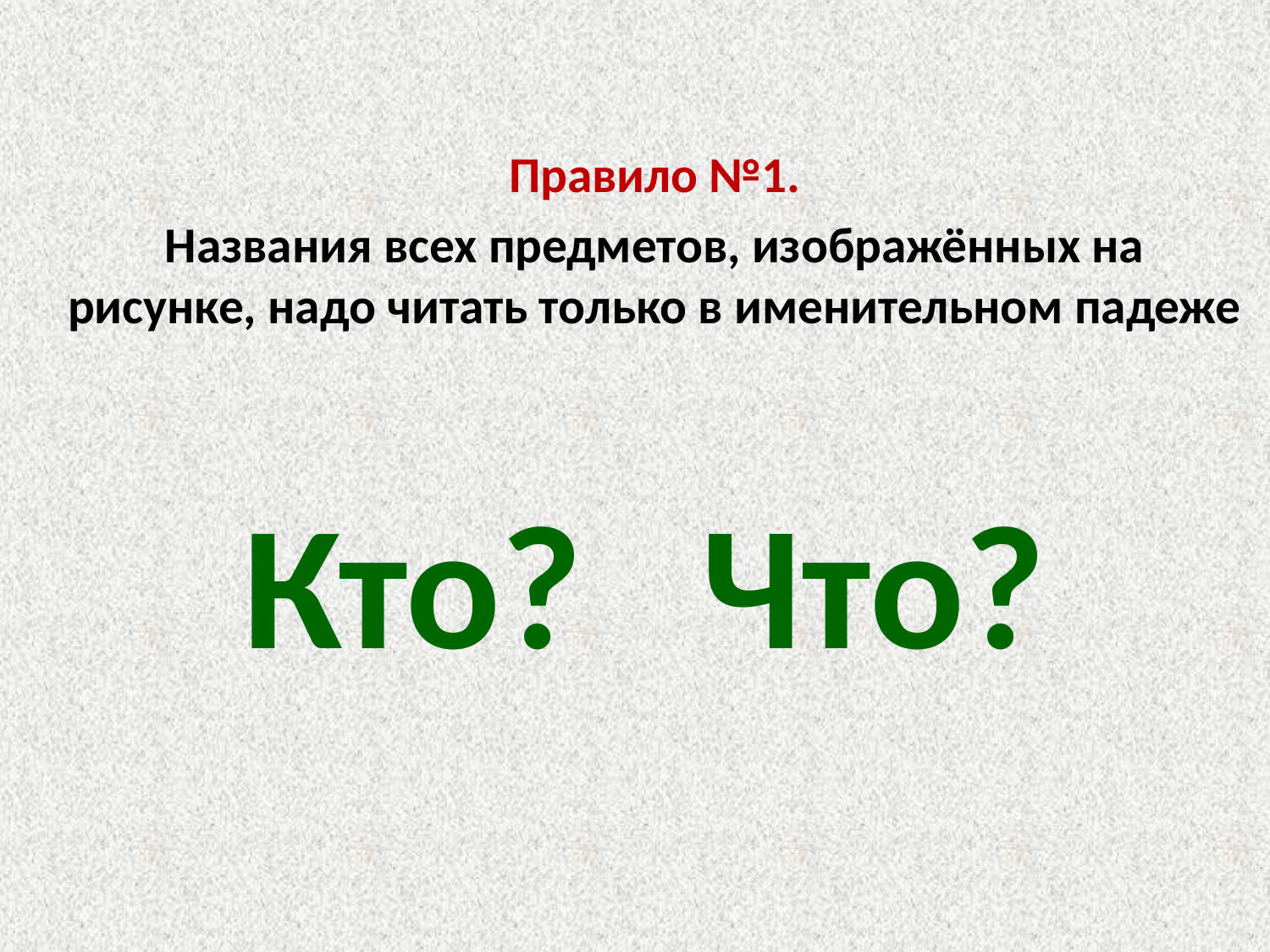

Правило №1.
Названия всех предметов, изображённых на рисунке, надо читать только в именительном падеже
# Кто?   Что?